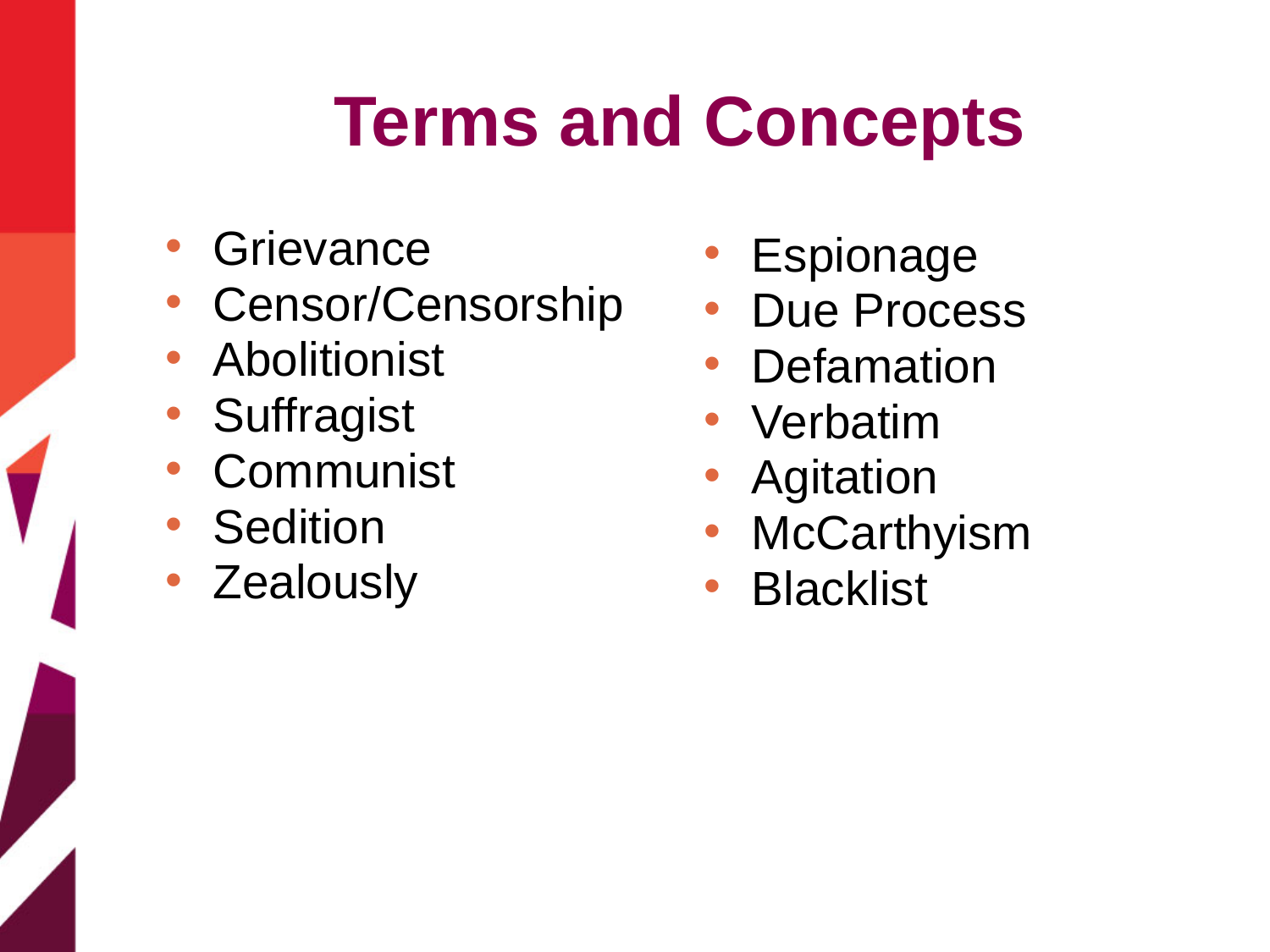

# Terms and Concepts
Grievance
Censor/Censorship
Abolitionist
Suffragist
Communist
Sedition
Zealously
Espionage
Due Process
Defamation
Verbatim
Agitation
McCarthyism
Blacklist